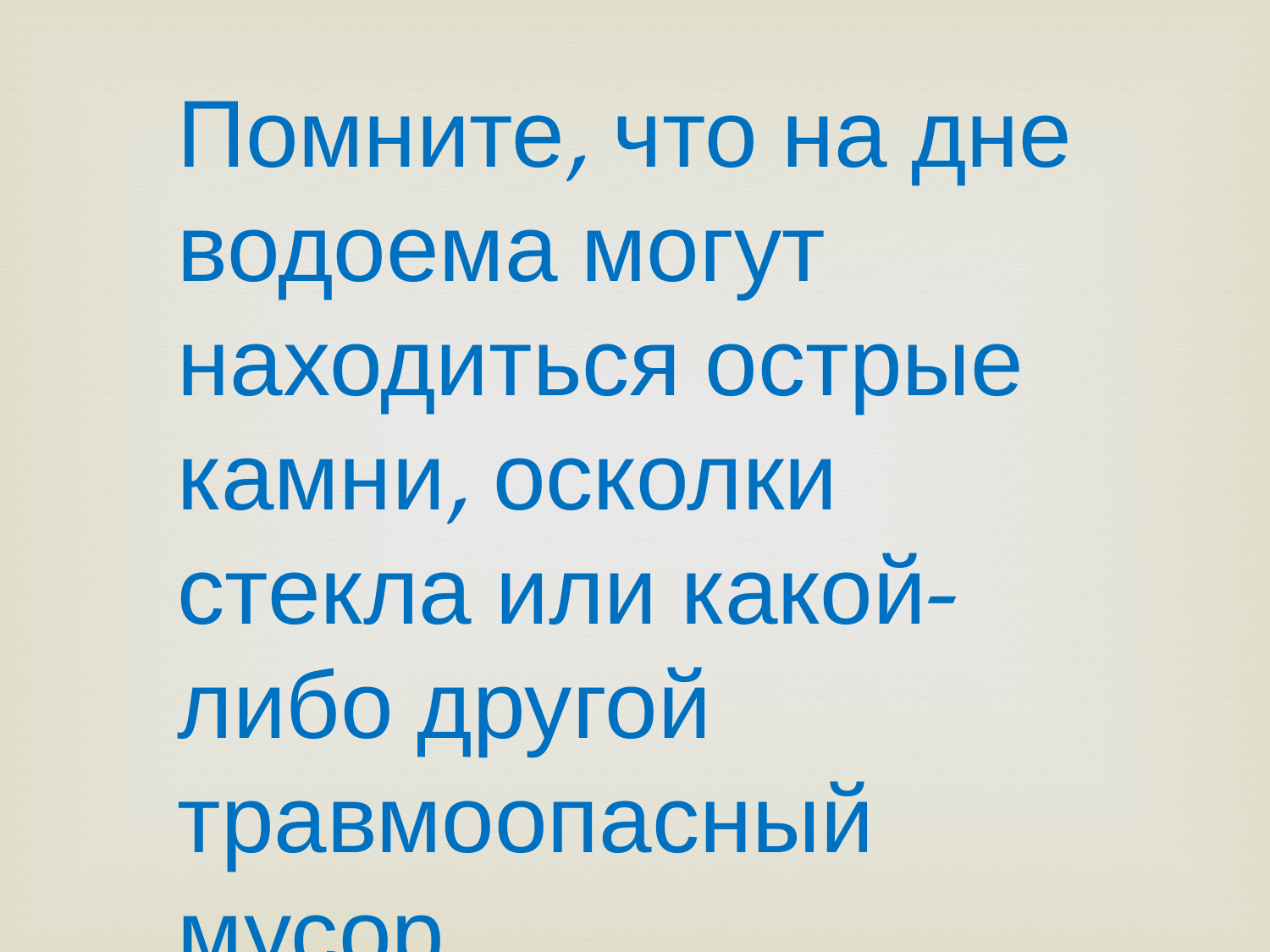

Помните, что на дне водоема могут находиться острые
камни, осколки стекла или какой-либо другой
травмоопасный мусор.